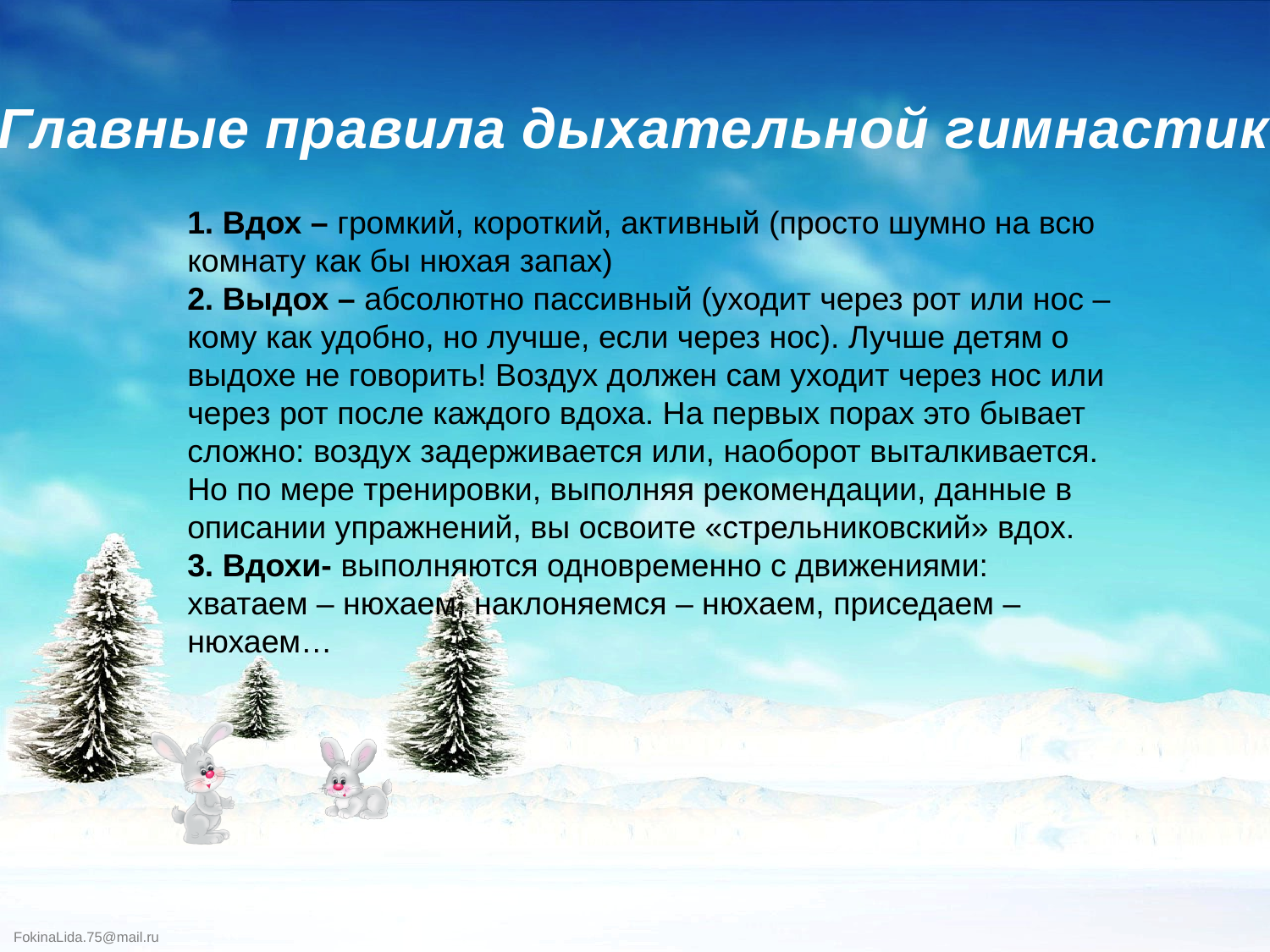

Главные правила дыхательной гимнастике
1. Вдох – громкий, короткий, активный (просто шумно на всю комнату как бы нюхая запах)
2. Выдох – абсолютно пассивный (уходит через рот или нос – кому как удобно, но лучше, если через нос). Лучше детям о выдохе не говорить! Воздух должен сам уходит через нос или через рот после каждого вдоха. На первых порах это бывает сложно: воздух задерживается или, наоборот выталкивается. Но по мере тренировки, выполняя рекомендации, данные в описании упражнений, вы освоите «стрельниковский» вдох.
3. Вдохи- выполняются одновременно с движениями: хватаем – нюхаем, наклоняемся – нюхаем, приседаем – нюхаем…